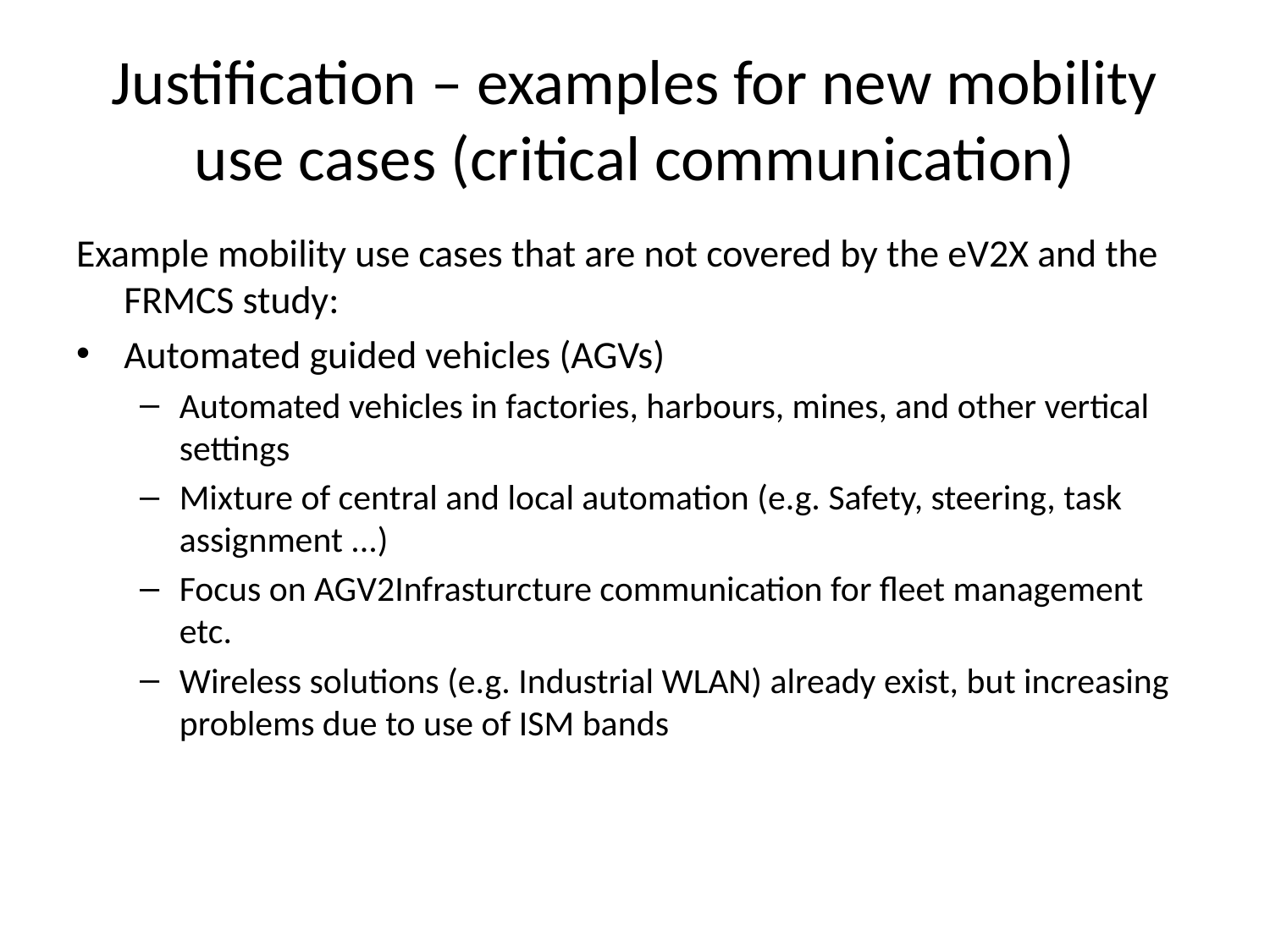

# Justification – examples for new mobility use cases (critical communication)
Example mobility use cases that are not covered by the eV2X and the FRMCS study:
Automated guided vehicles (AGVs)
Automated vehicles in factories, harbours, mines, and other vertical settings
Mixture of central and local automation (e.g. Safety, steering, task assignment ...)
Focus on AGV2Infrasturcture communication for fleet management etc.
Wireless solutions (e.g. Industrial WLAN) already exist, but increasing problems due to use of ISM bands